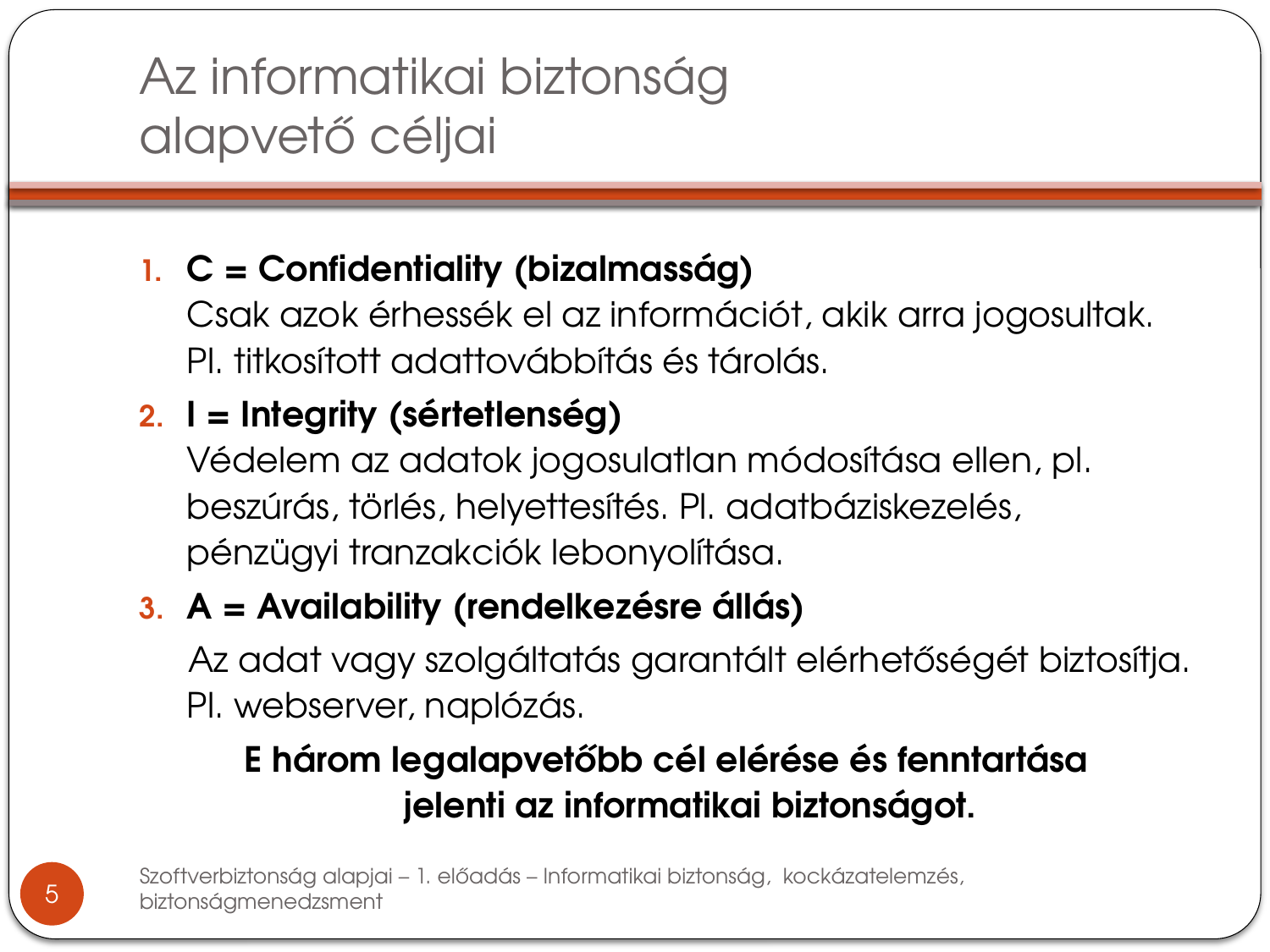

# Az informatikai biztonság alapvető céljai
C = Confidentiality (bizalmasság)
Csak azok érhessék el az információt, akik arra jogosultak. Pl. titkosított adattovábbítás és tárolás.
I = Integrity (sértetlenség)
Védelem az adatok jogosulatlan módosítása ellen, pl. beszúrás, törlés, helyettesítés. Pl. adatbáziskezelés,
pénzügyi tranzakciók lebonyolítása.
A = Availability (rendelkezésre állás)
     Az adat vagy szolgáltatás garantált elérhetőségét biztosítja. Pl. webserver, naplózás.
E három legalapvetőbb cél elérése és fenntartása
jelenti az informatikai biztonságot.
Szoftverbiztonság alapjai – 1. előadás – Informatikai biztonság,  kockázatelemzés, biztonságmenedzsment
5